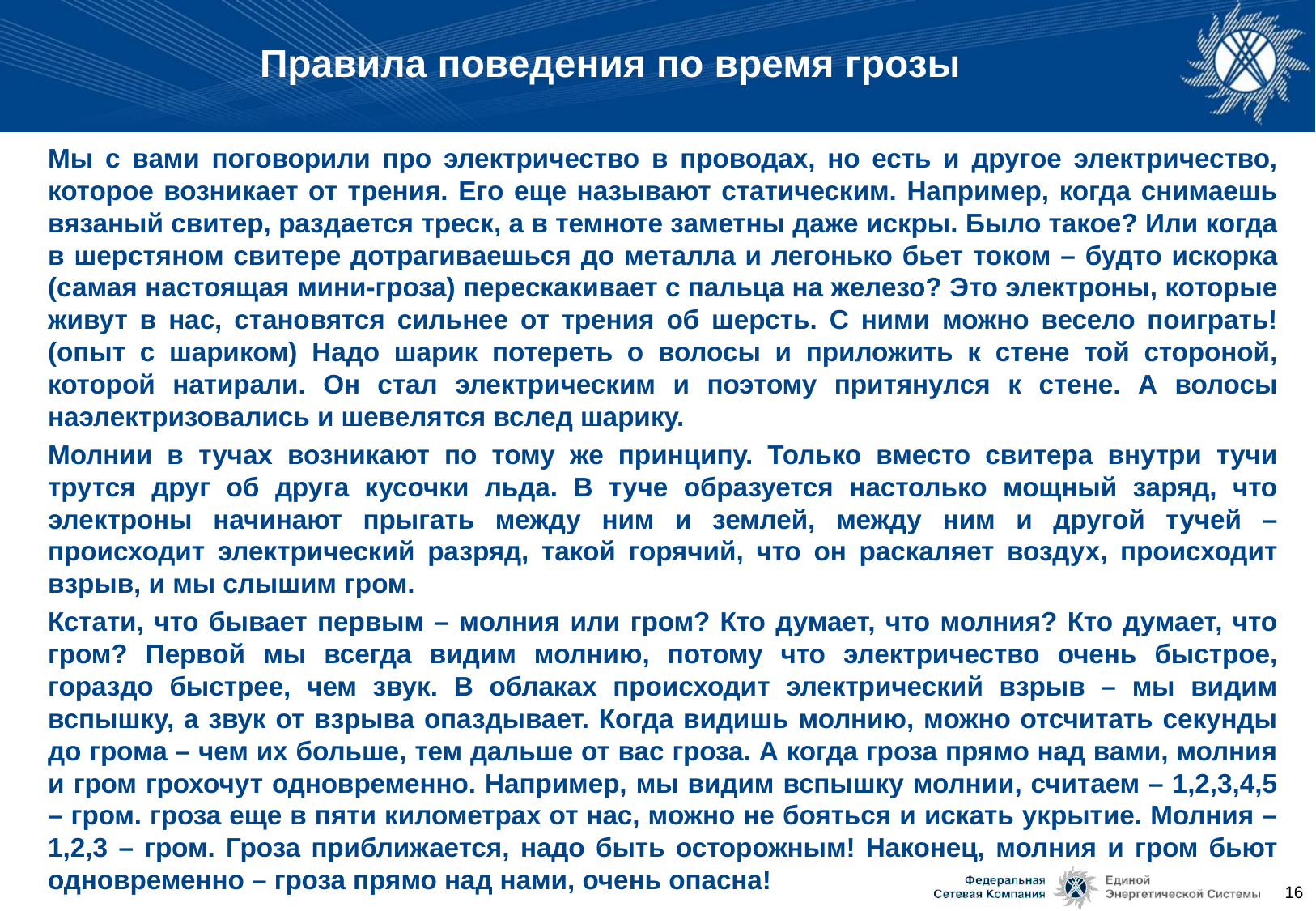

# Правила поведения по время грозы
Мы с вами поговорили про электричество в проводах, но есть и другое электричество, которое возникает от трения. Его еще называют статическим. Например, когда снимаешь вязаный свитер, раздается треск, а в темноте заметны даже искры. Было такое? Или когда в шерстяном свитере дотрагиваешься до металла и легонько бьет током – будто искорка (самая настоящая мини-гроза) перескакивает с пальца на железо? Это электроны, которые живут в нас, становятся сильнее от трения об шерсть. С ними можно весело поиграть!(опыт с шариком) Надо шарик потереть о волосы и приложить к стене той стороной, которой натирали. Он стал электрическим и поэтому притянулся к стене. А волосы наэлектризовались и шевелятся вслед шарику.
Молнии в тучах возникают по тому же принципу. Только вместо свитера внутри тучи трутся друг об друга кусочки льда. В туче образуется настолько мощный заряд, что электроны начинают прыгать между ним и землей, между ним и другой тучей – происходит электрический разряд, такой горячий, что он раскаляет воздух, происходит взрыв, и мы слышим гром.
Кстати, что бывает первым – молния или гром? Кто думает, что молния? Кто думает, что гром? Первой мы всегда видим молнию, потому что электричество очень быстрое, гораздо быстрее, чем звук. В облаках происходит электрический взрыв – мы видим вспышку, а звук от взрыва опаздывает. Когда видишь молнию, можно отсчитать секунды до грома – чем их больше, тем дальше от вас гроза. А когда гроза прямо над вами, молния и гром грохочут одновременно. Например, мы видим вспышку молнии, считаем – 1,2,3,4,5 – гром. гроза еще в пяти километрах от нас, можно не бояться и искать укрытие. Молния – 1,2,3 – гром. Гроза приближается, надо быть осторожным! Наконец, молния и гром бьют одновременно – гроза прямо над нами, очень опасна!
16